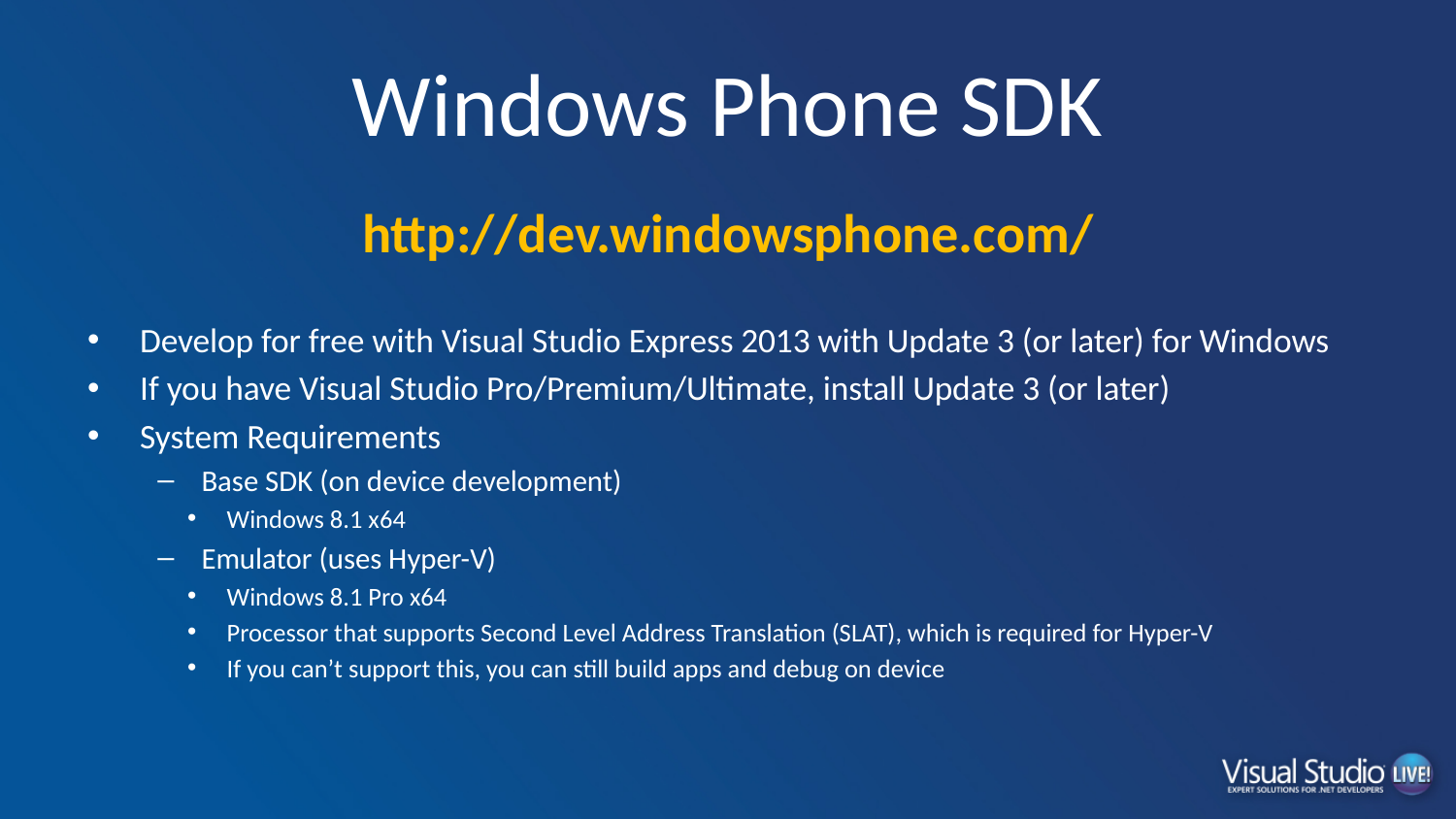

# Windows Phone SDK
http://dev.windowsphone.com/

Develop for free with Visual Studio Express 2013 with Update 3 (or later) for Windows
If you have Visual Studio Pro/Premium/Ultimate, install Update 3 (or later)
System Requirements
Base SDK (on device development)
Windows 8.1 x64
Emulator (uses Hyper-V)
Windows 8.1 Pro x64
Processor that supports Second Level Address Translation (SLAT), which is required for Hyper-V
If you can’t support this, you can still build apps and debug on device